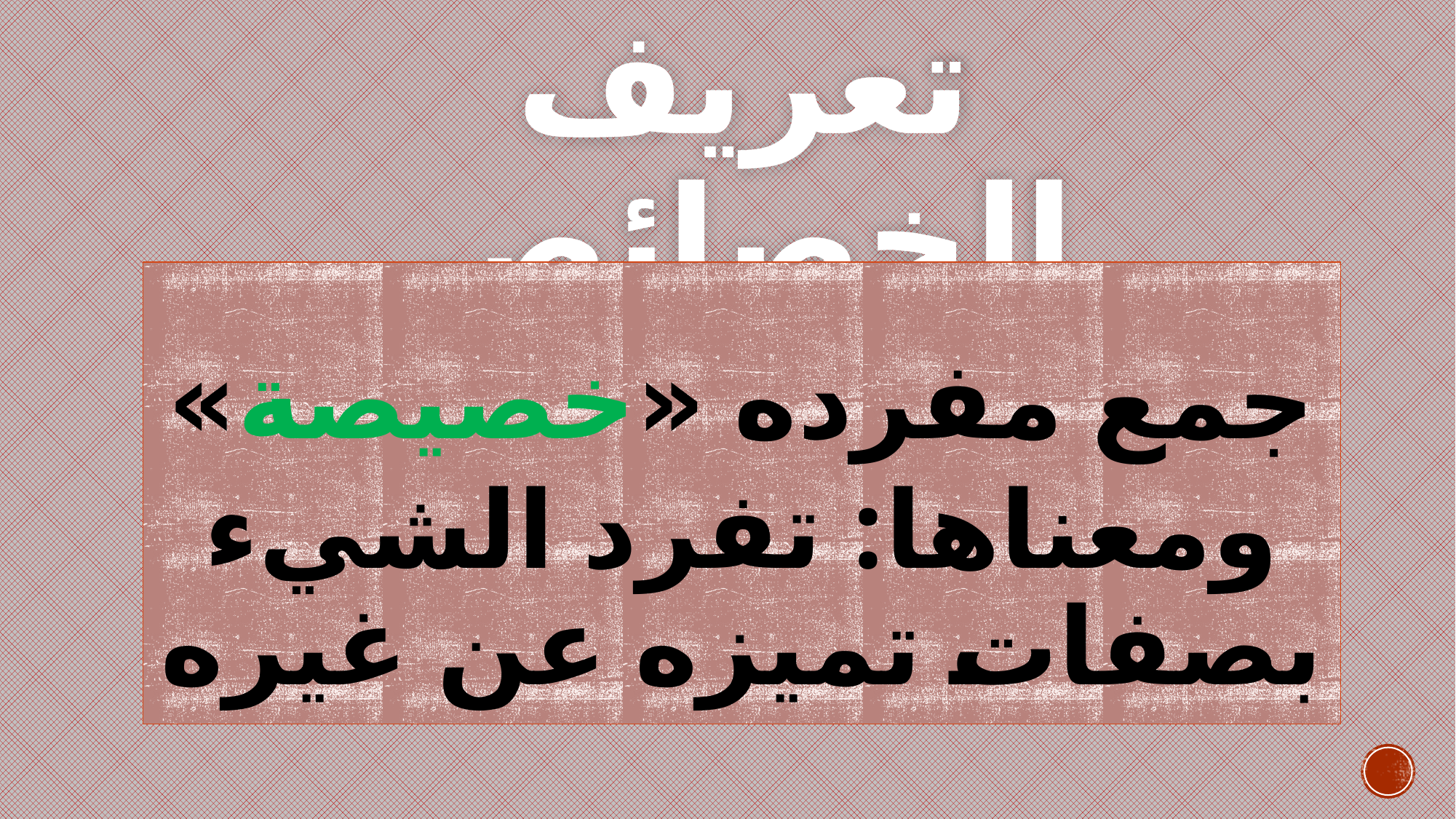

# تعريف الخصائص

جمع مفرده «خصيصة»
ومعناها: تفرد الشيء بصفات تميزه عن غيره